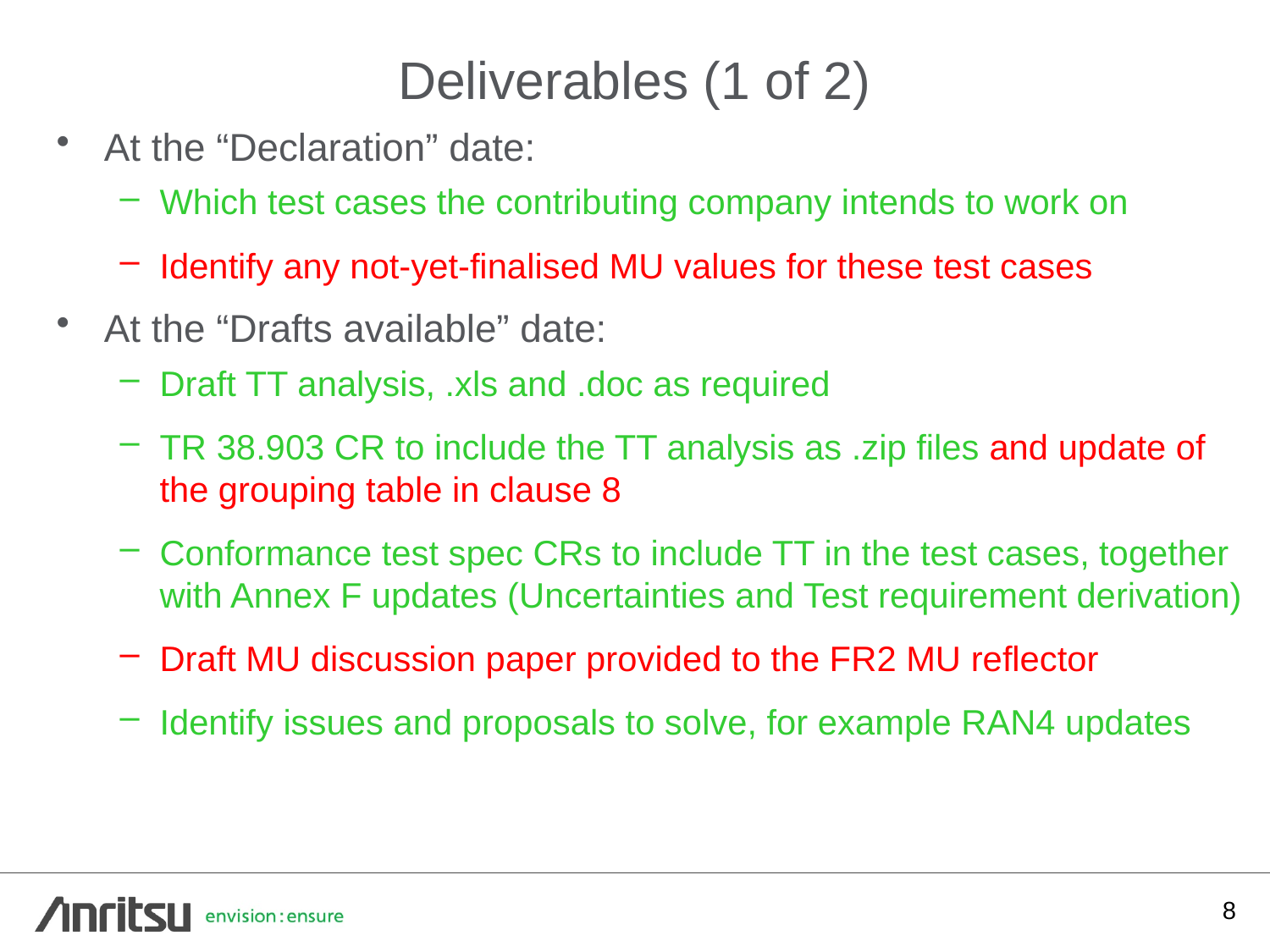

# Deliverables (1 of 2)
At the “Declaration” date:
Which test cases the contributing company intends to work on
Identify any not-yet-finalised MU values for these test cases
At the “Drafts available” date:
Draft TT analysis, .xls and .doc as required
TR 38.903 CR to include the TT analysis as .zip files and update of the grouping table in clause 8
Conformance test spec CRs to include TT in the test cases, together with Annex F updates (Uncertainties and Test requirement derivation)
Draft MU discussion paper provided to the FR2 MU reflector
Identify issues and proposals to solve, for example RAN4 updates
8